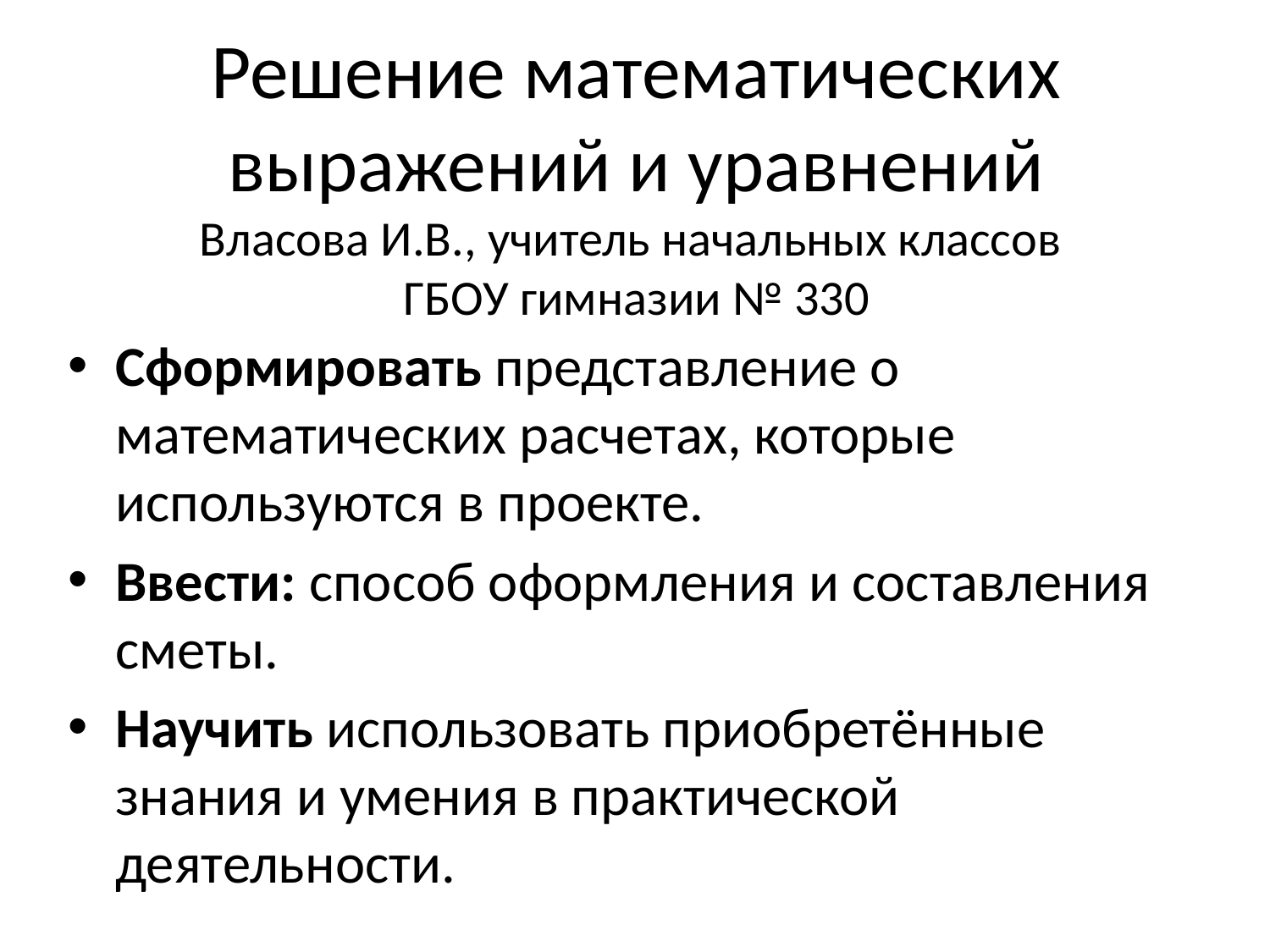

# Решение математических выражений и уравнений Власова И.В., учитель начальных классов ГБОУ гимназии № 330
Сформировать представление о математических расчетах, которые используются в проекте.
Ввести: способ оформления и составления сметы.
Научить использовать приобретённые знания и умения в практической деятельности.